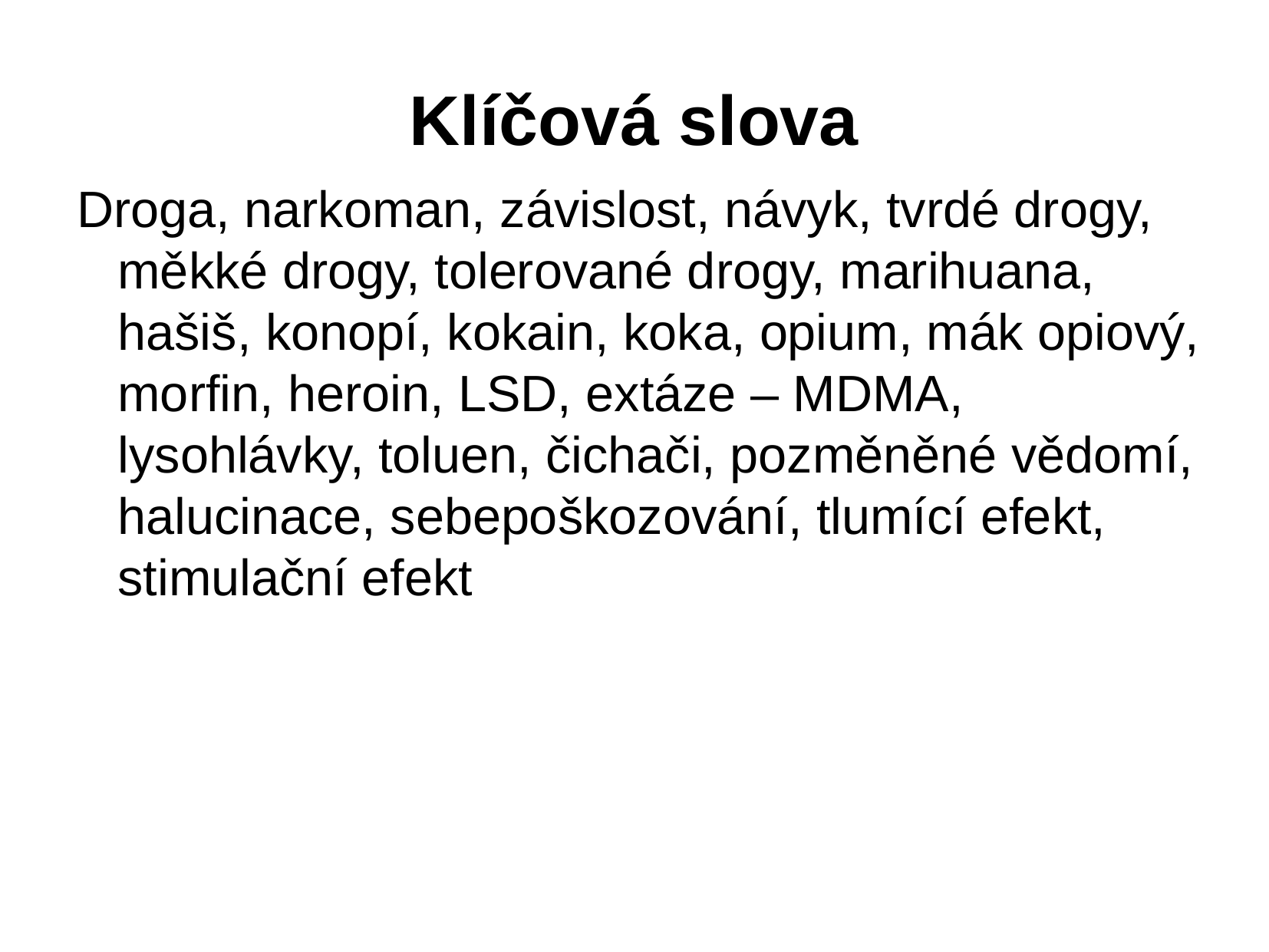

# Klíčová slova
Droga, narkoman, závislost, návyk, tvrdé drogy, měkké drogy, tolerované drogy, marihuana, hašiš, konopí, kokain, koka, opium, mák opiový, morfin, heroin, LSD, extáze – MDMA, lysohlávky, toluen, čichači, pozměněné vědomí, halucinace, sebepoškozování, tlumící efekt, stimulační efekt